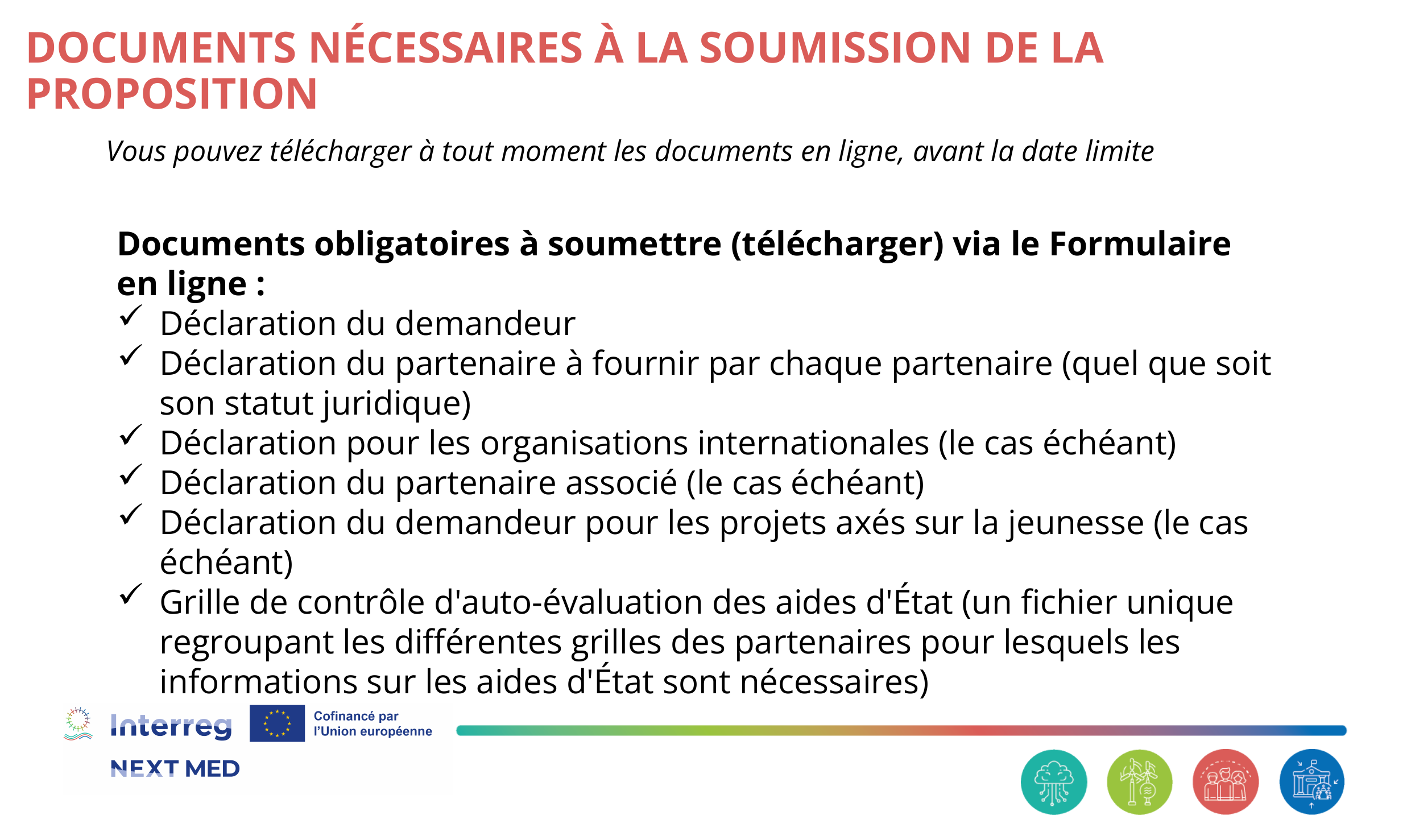

38
Documents nécessaires à la soumission de la proposition
#
Vous pouvez télécharger à tout moment les documents en ligne, avant la date limite

Documents obligatoires à soumettre (télécharger) via le Formulaire en ligne :
Déclaration du demandeur
Déclaration du partenaire à fournir par chaque partenaire (quel que soit son statut juridique)
Déclaration pour les organisations internationales (le cas échéant)
Déclaration du partenaire associé (le cas échéant)
Déclaration du demandeur pour les projets axés sur la jeunesse (le cas échéant)
Grille de contrôle d'auto-évaluation des aides d'État (un fichier unique regroupant les différentes grilles des partenaires pour lesquels les informations sur les aides d'État sont nécessaires)